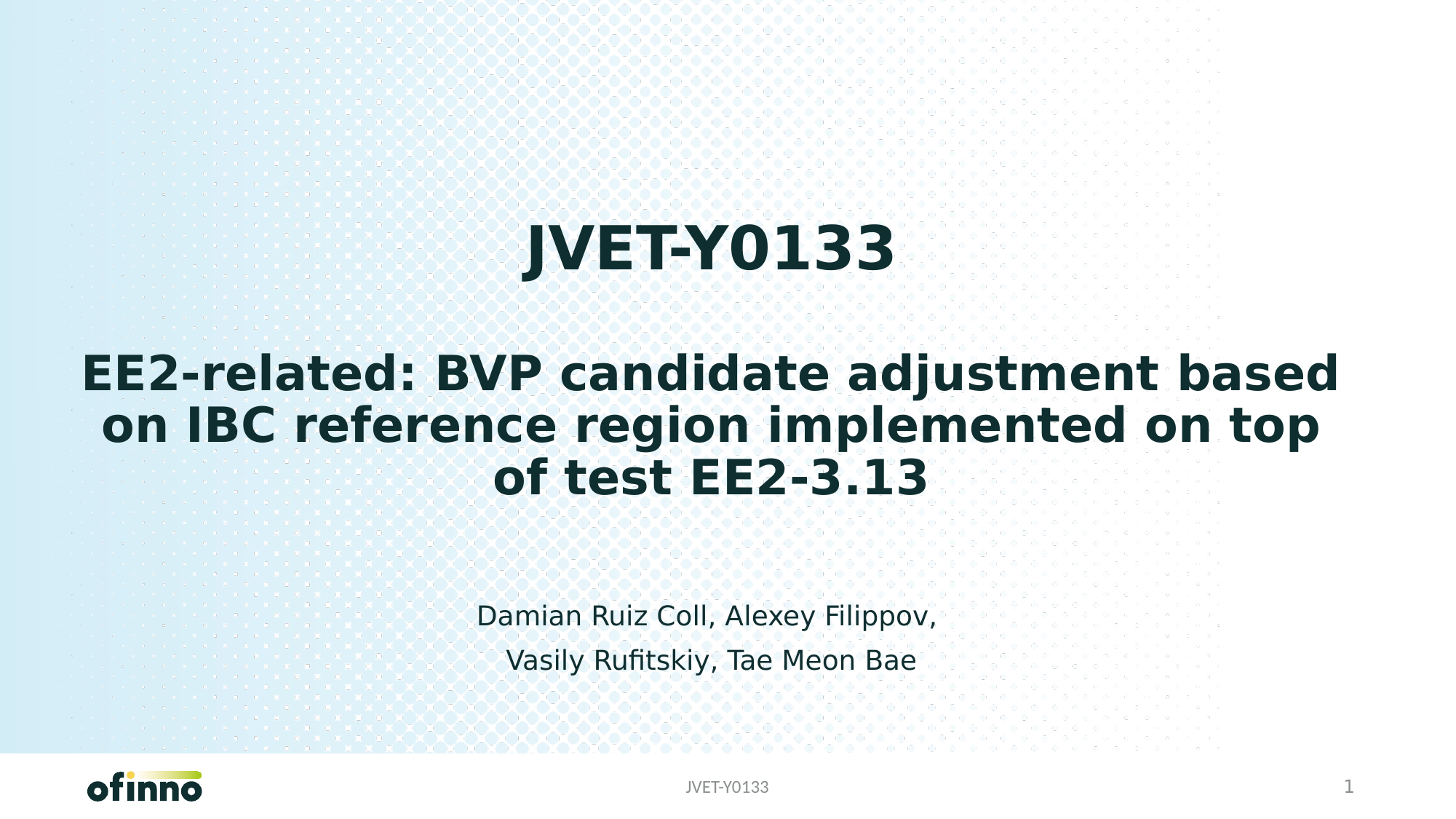

# JVET-Y0133 EE2-related: BVP candidate adjustment based on IBC reference region implemented on top of test EE2-3.13
Damian Ruiz Coll, Alexey Filippov,
Vasily Rufitskiy, Tae Meon Bae
JVET-Y0133
1